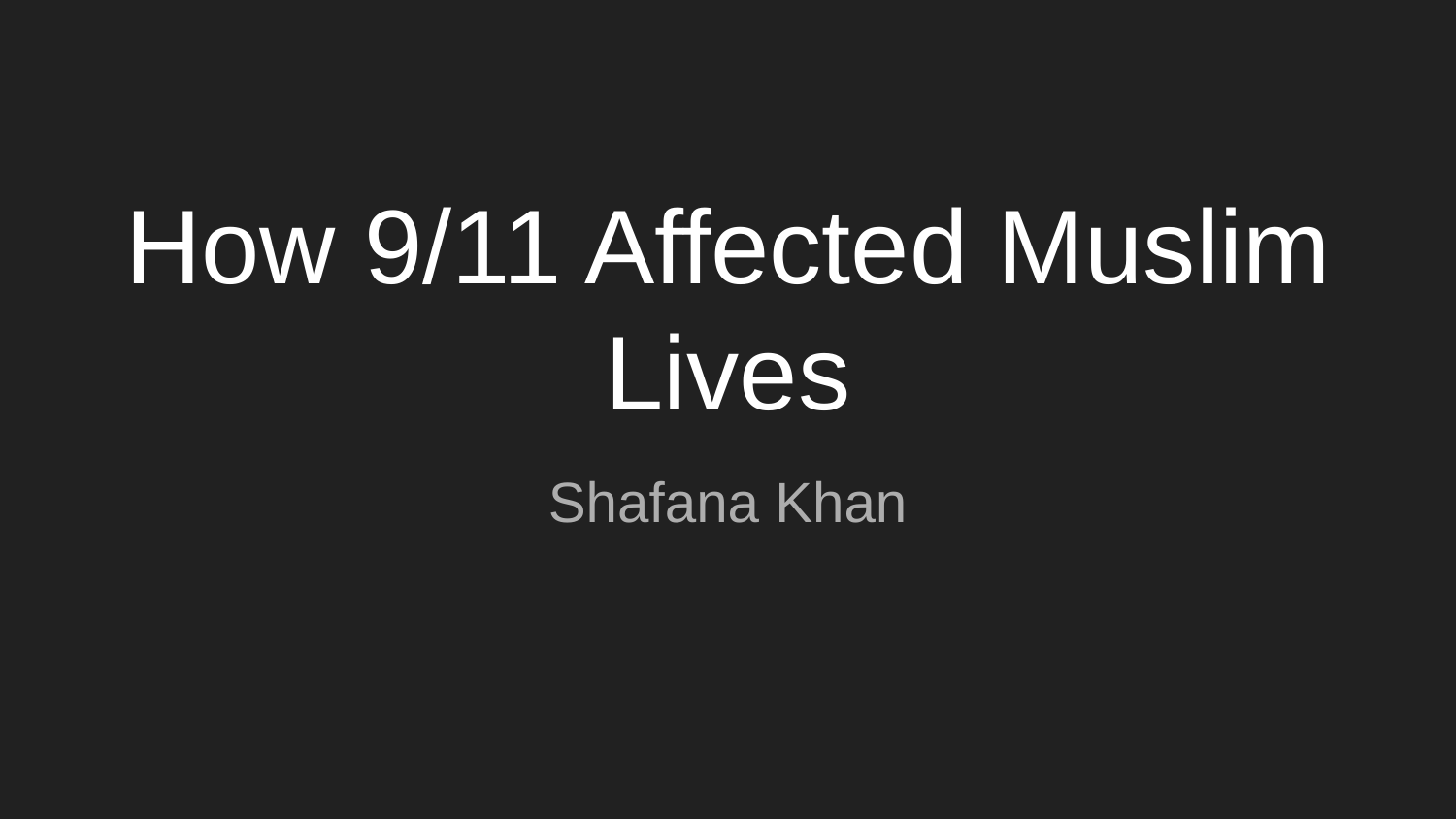

# How 9/11 Affected Muslim Lives
Shafana Khan